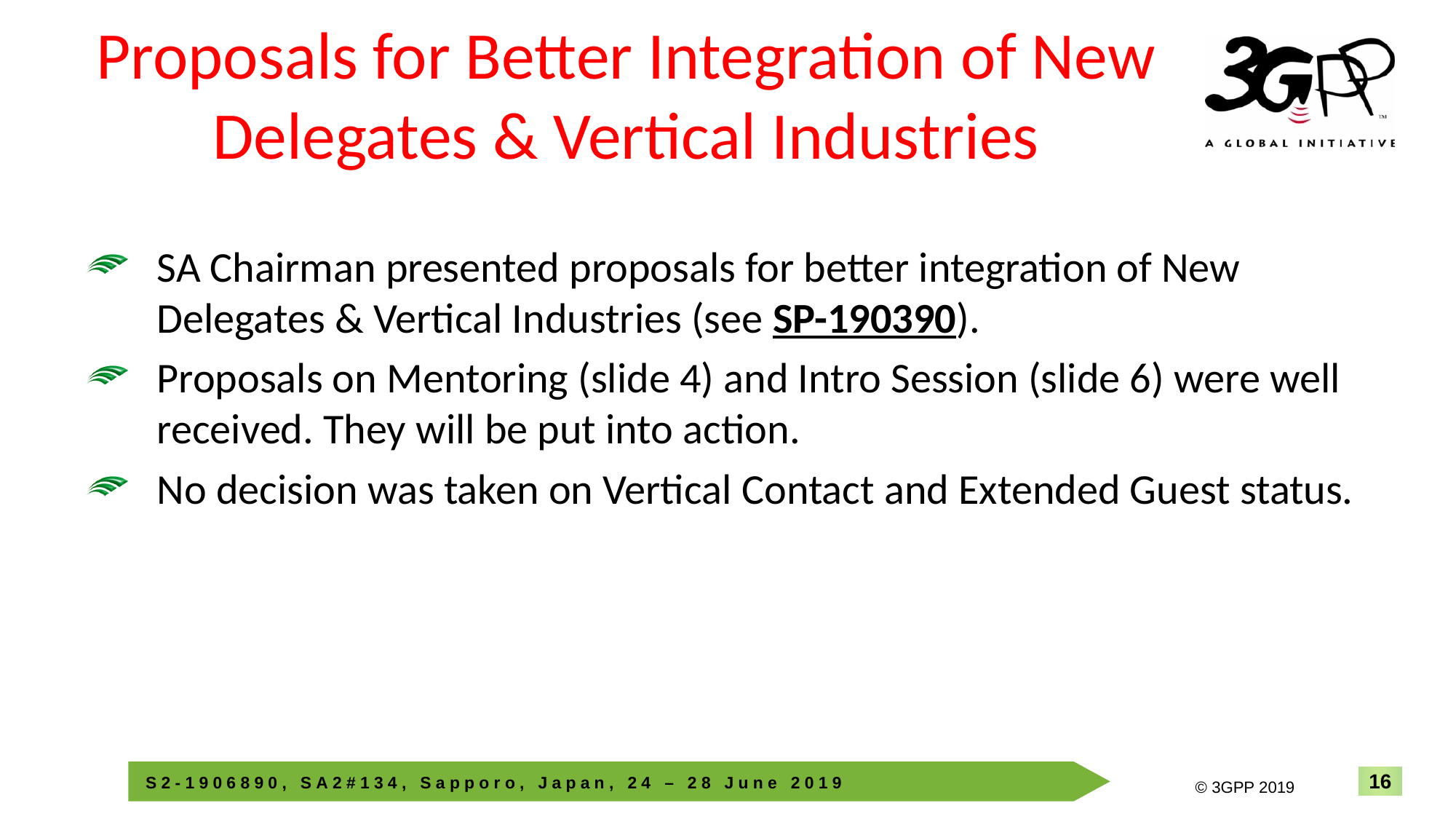

16
L
# Proposals for Better Integration of New Delegates & Vertical Industries
SA Chairman presented proposals for better integration of New Delegates & Vertical Industries (see SP-190390).
Proposals on Mentoring (slide 4) and Intro Session (slide 6) were well received. They will be put into action.
No decision was taken on Vertical Contact and Extended Guest status.